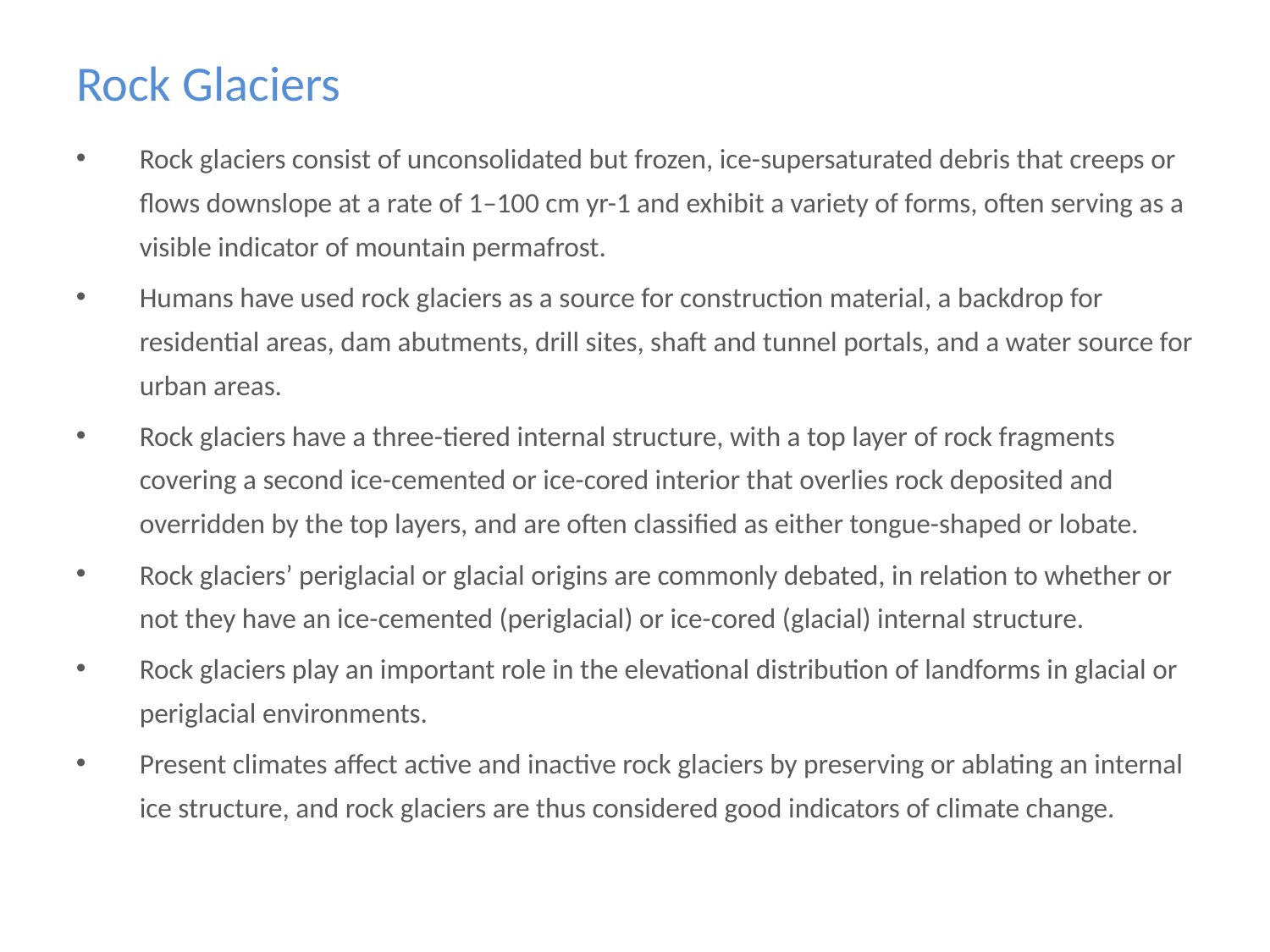

# Rock Glaciers

Rock glaciers consist of unconsolidated but frozen, ice-supersaturated debris that creeps or flows downslope at a rate of 1–100 cm yr-1 and exhibit a variety of forms, often serving as a visible indicator of mountain permafrost.
Humans have used rock glaciers as a source for construction material, a backdrop for residential areas, dam abutments, drill sites, shaft and tunnel portals, and a water source for urban areas.
Rock glaciers have a three-tiered internal structure, with a top layer of rock fragments covering a second ice-cemented or ice-cored interior that overlies rock deposited and overridden by the top layers, and are often classified as either tongue-shaped or lobate.
Rock glaciers’ periglacial or glacial origins are commonly debated, in relation to whether or not they have an ice-cemented (periglacial) or ice-cored (glacial) internal structure.
Rock glaciers play an important role in the elevational distribution of landforms in glacial or periglacial environments.
Present climates affect active and inactive rock glaciers by preserving or ablating an internal ice structure, and rock glaciers are thus considered good indicators of climate change.